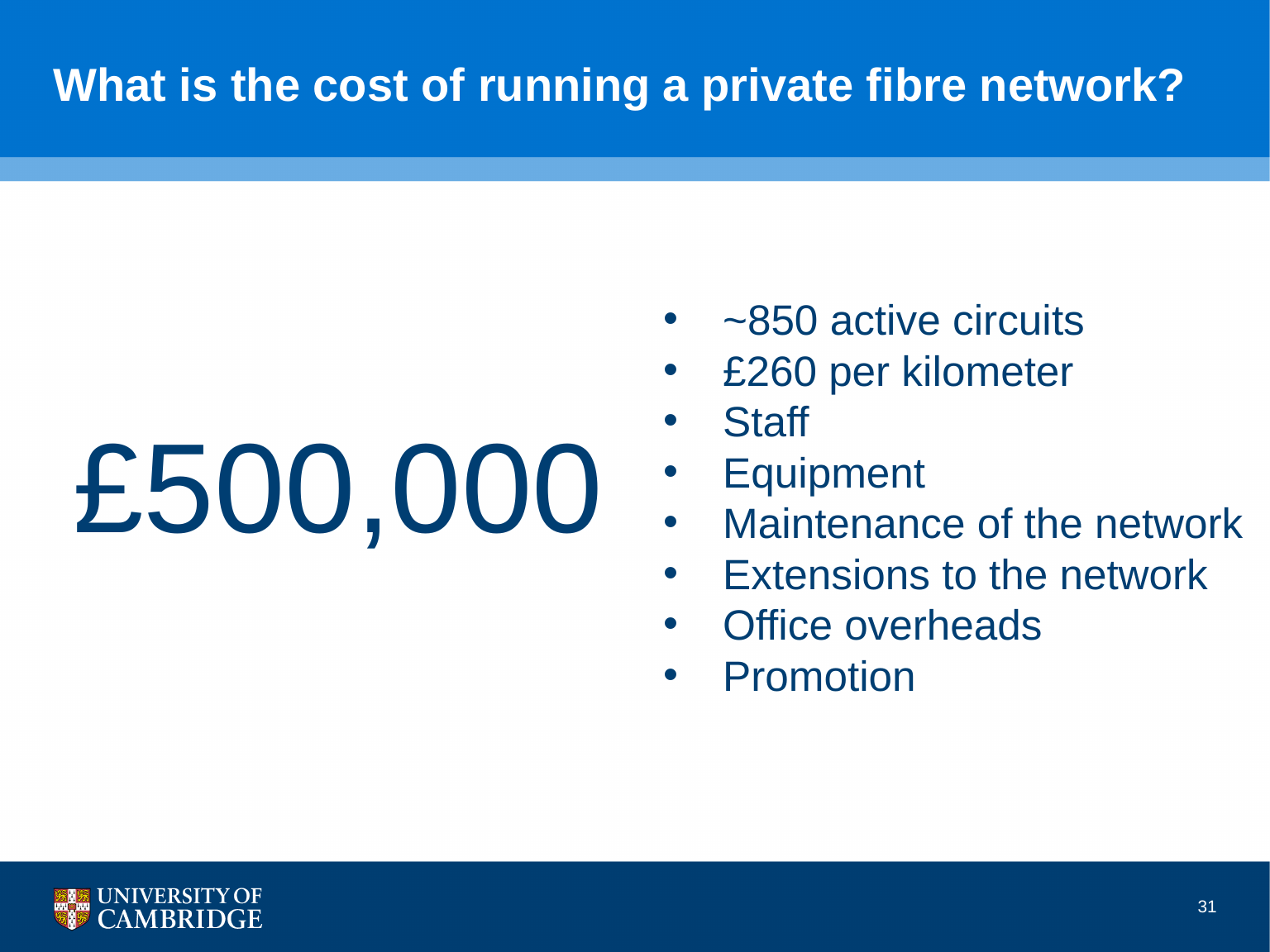

# What is the cost of running a private fibre network?
~850 active circuits
£260 per kilometer
Staff
Equipment
Maintenance of the network
Extensions to the network
Office overheads
Promotion

£500,000
31